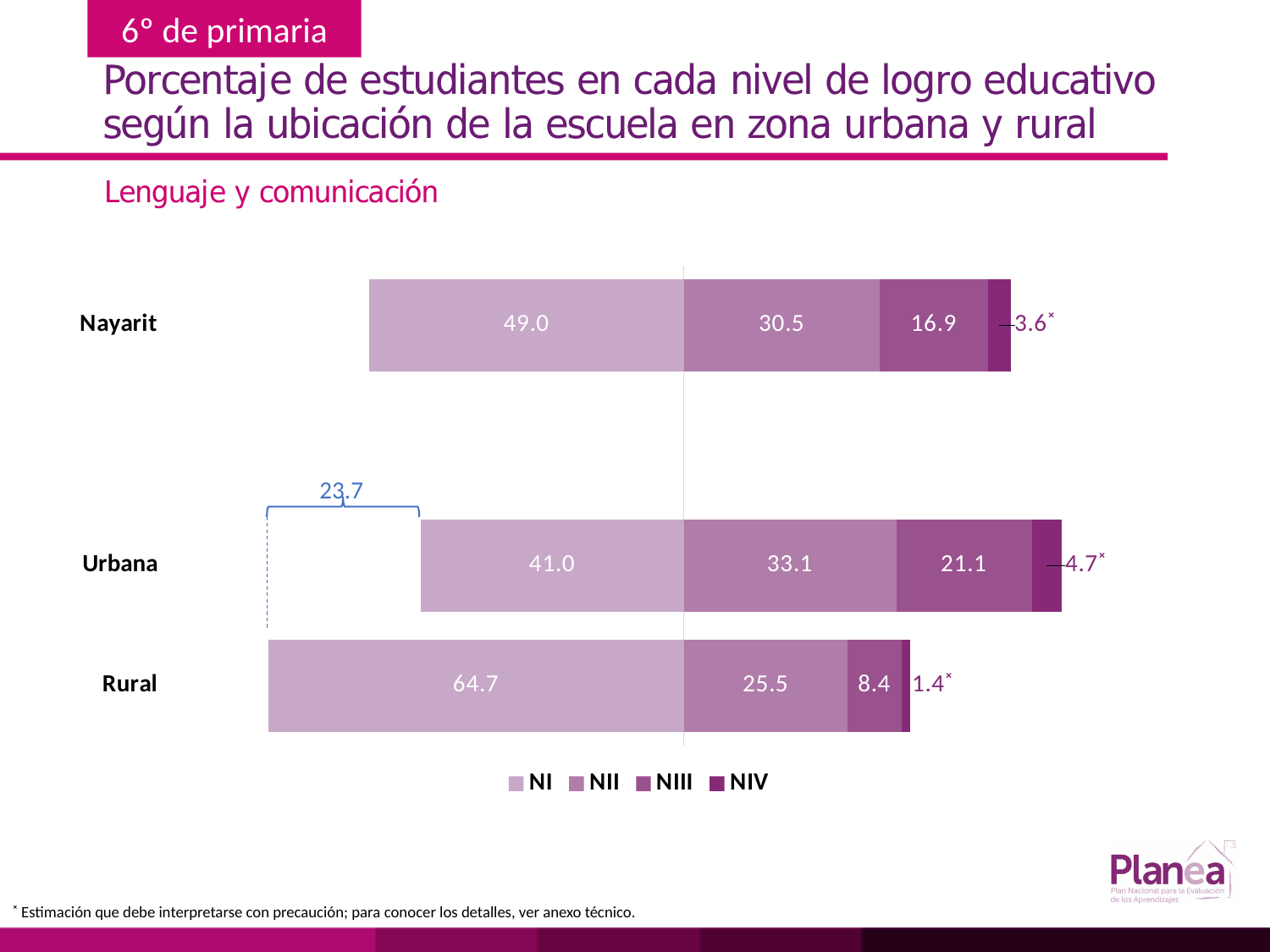

# Porcentaje de estudiantes en cada nivel de logro educativo según la ubicación de la escuela en zona urbana y rural

Lenguaje y comunicación

### Chart

| Category |  |  |  |  |
|---|---|---|---|---|
| Rural | -64.7 | 25.5 | 8.4 | 1.4 |
| Urbana | -41.0 | 33.1 | 21.1 | 4.7 |
|  | None | None | None | None |
| Nayarit | -49.0 | 30.5 | 16.9 | 3.6 |
23.7
˟ Estimación que debe interpretarse con precaución; para conocer los detalles, ver anexo técnico.